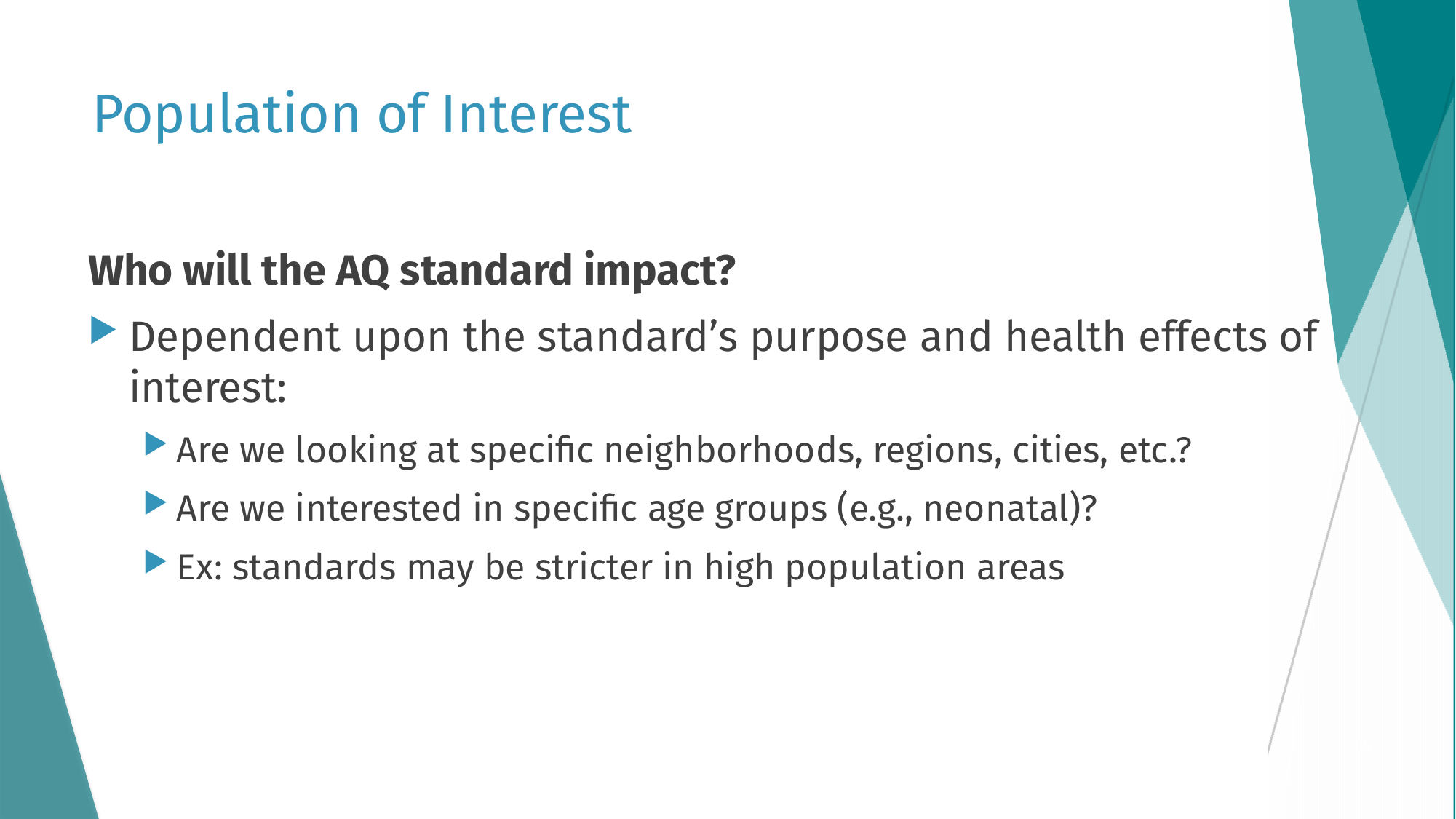

# Population of Interest
Who will the AQ standard impact?
Dependent upon the standard’s purpose and health effects of interest:
Are we looking at specific neighborhoods, regions, cities, etc.?
Are we interested in specific age groups (e.g., neonatal)?
Ex: standards may be stricter in high population areas

14